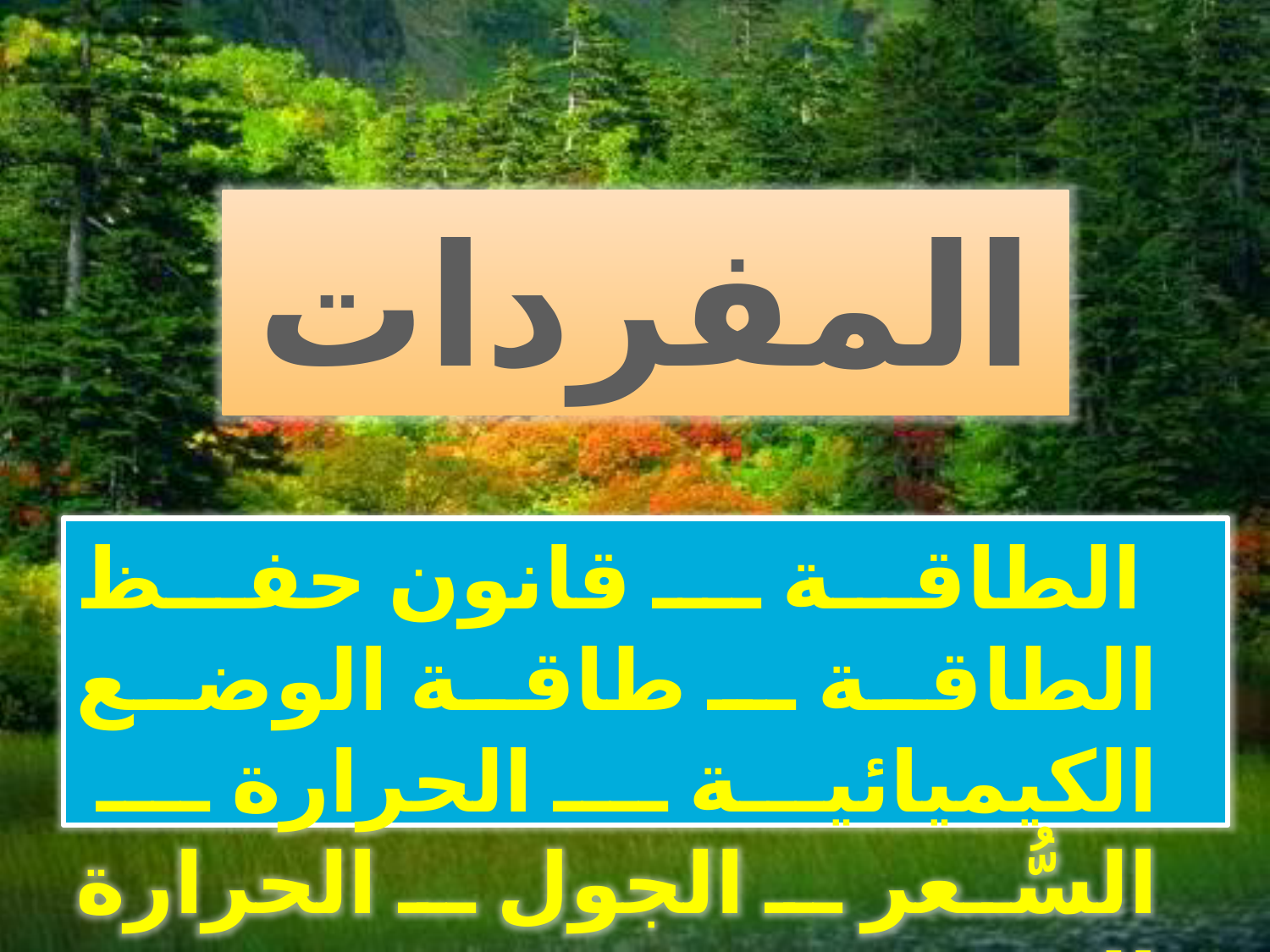

المفردات
   الطاقة ـ قانون حفظ الطاقة ـ طاقة الوضع الكيميائية ـ الحرارة ـ  السُّعر ـ الجول ـ الحرارة النوعية